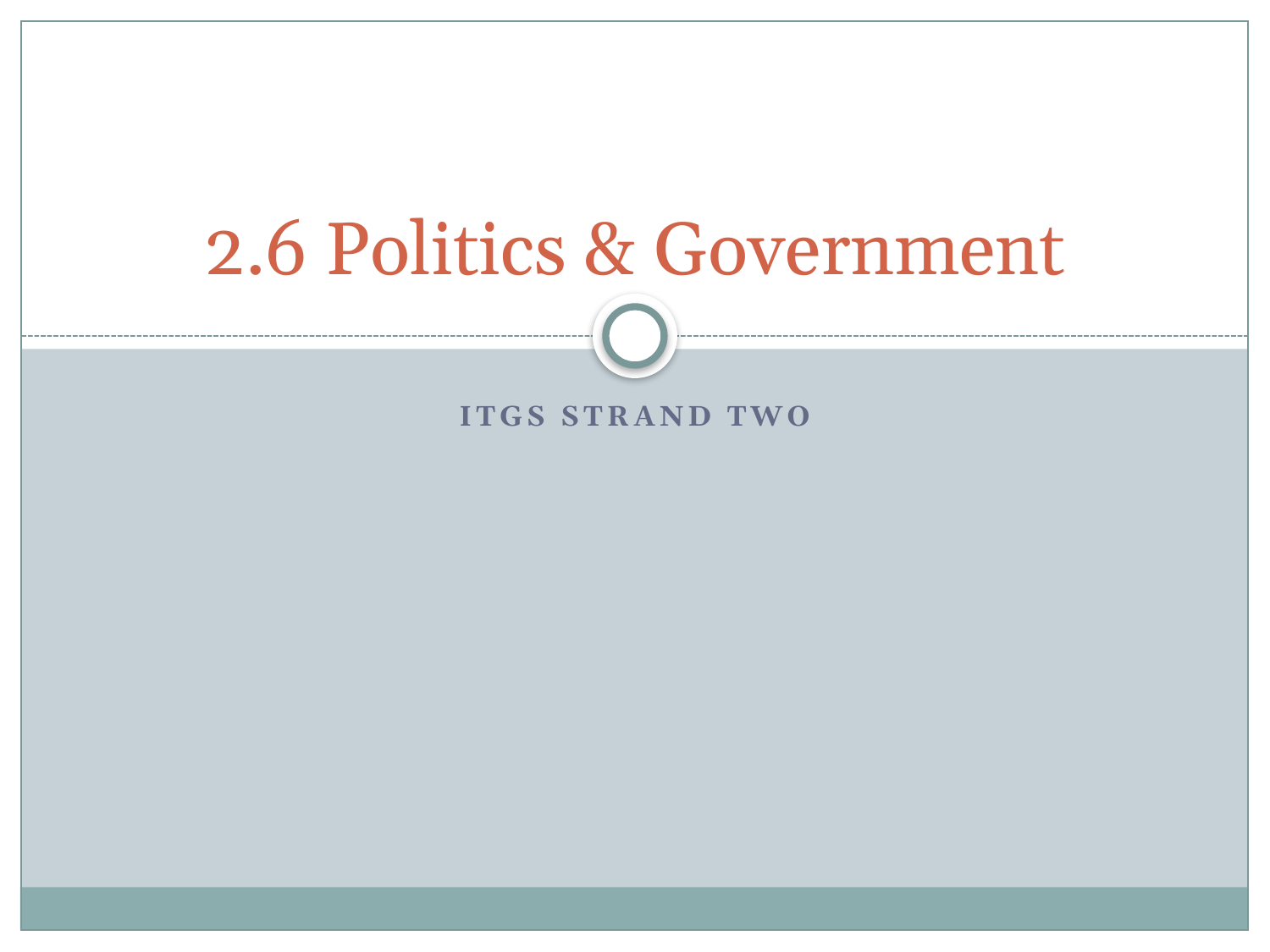

# 2.6 Politics & Government
ITGS Strand two